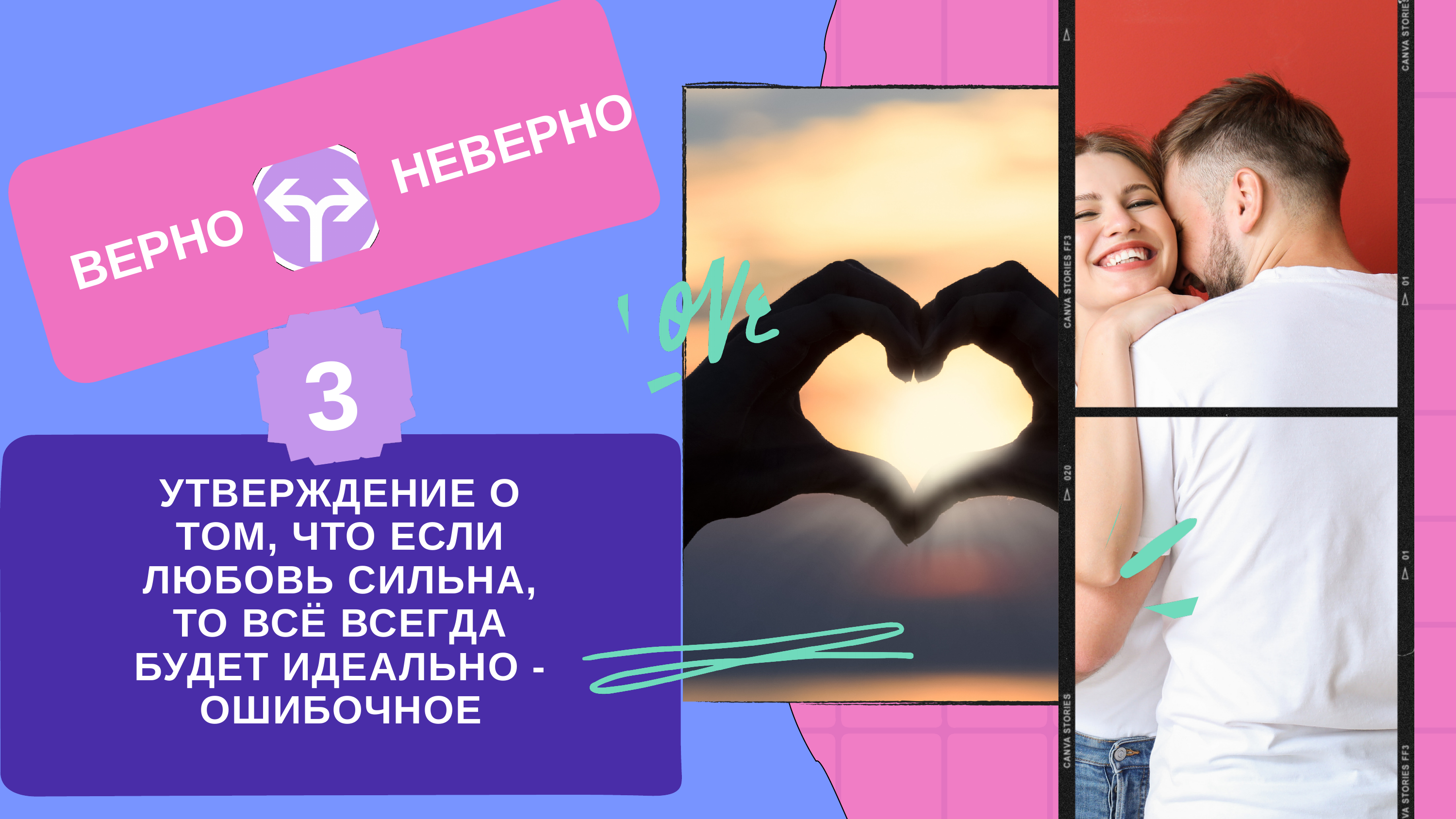

НЕВЕРНО

ВЕРНО

3

УТВЕРЖДЕНИЕ О ТОМ, ЧТО ЕСЛИ ЛЮБОВЬ СИЛЬНА, ТО ВСЁ ВСЕГДА БУДЕТ ИДЕАЛЬНО - ОШИБОЧНОЕ